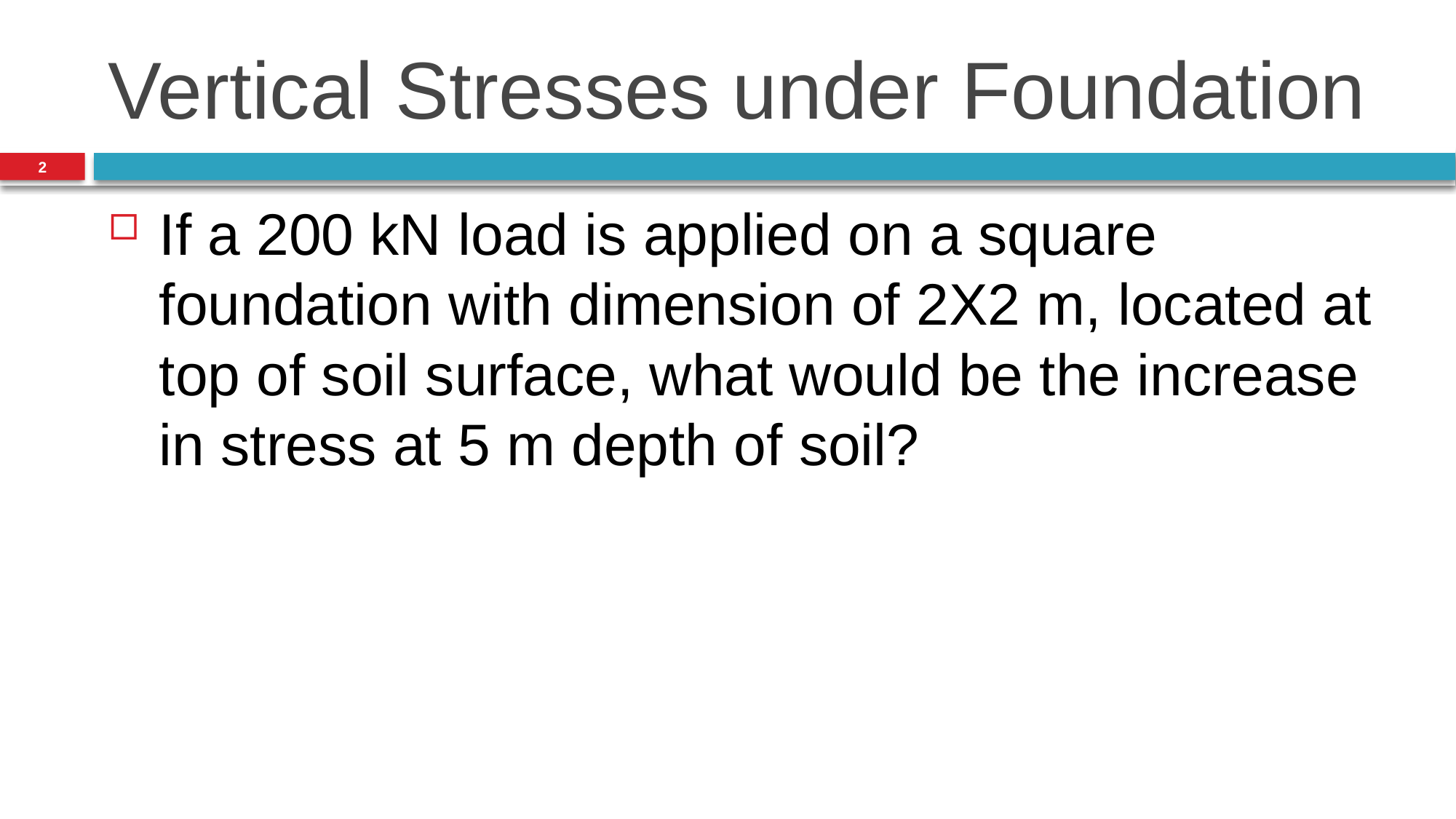

# Vertical Stresses under Foundation
2
If a 200 kN load is applied on a square foundation with dimension of 2X2 m, located at top of soil surface, what would be the increase in stress at 5 m depth of soil?